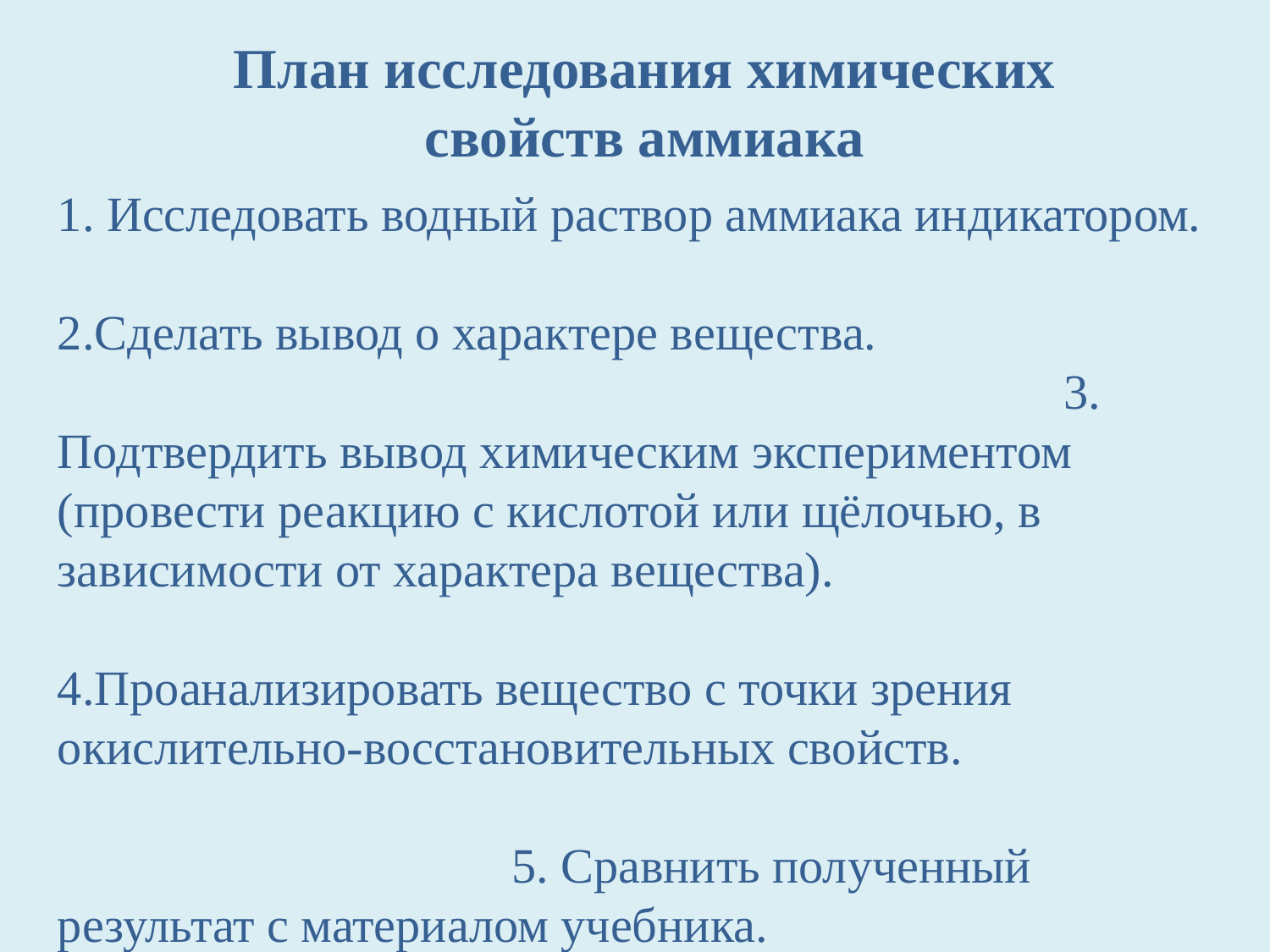

План исследования химических свойств аммиака
1. Исследовать водный раствор аммиака индикатором.                                                                                  2.Сделать вывод о характере вещества.                                                                                                             3. Подтвердить вывод химическим экспериментом  (провести реакцию с кислотой или щёлочью, в зависимости от характера вещества).                                                                                                     4.Проанализировать вещество с точки зрения окислительно-восстановительных свойств.                                                                                                                                                       5. Сравнить полученный результат с материалом учебника.                                                                                                                                                                    6. Зафиксировать полученные результаты в уравнениях реакций.